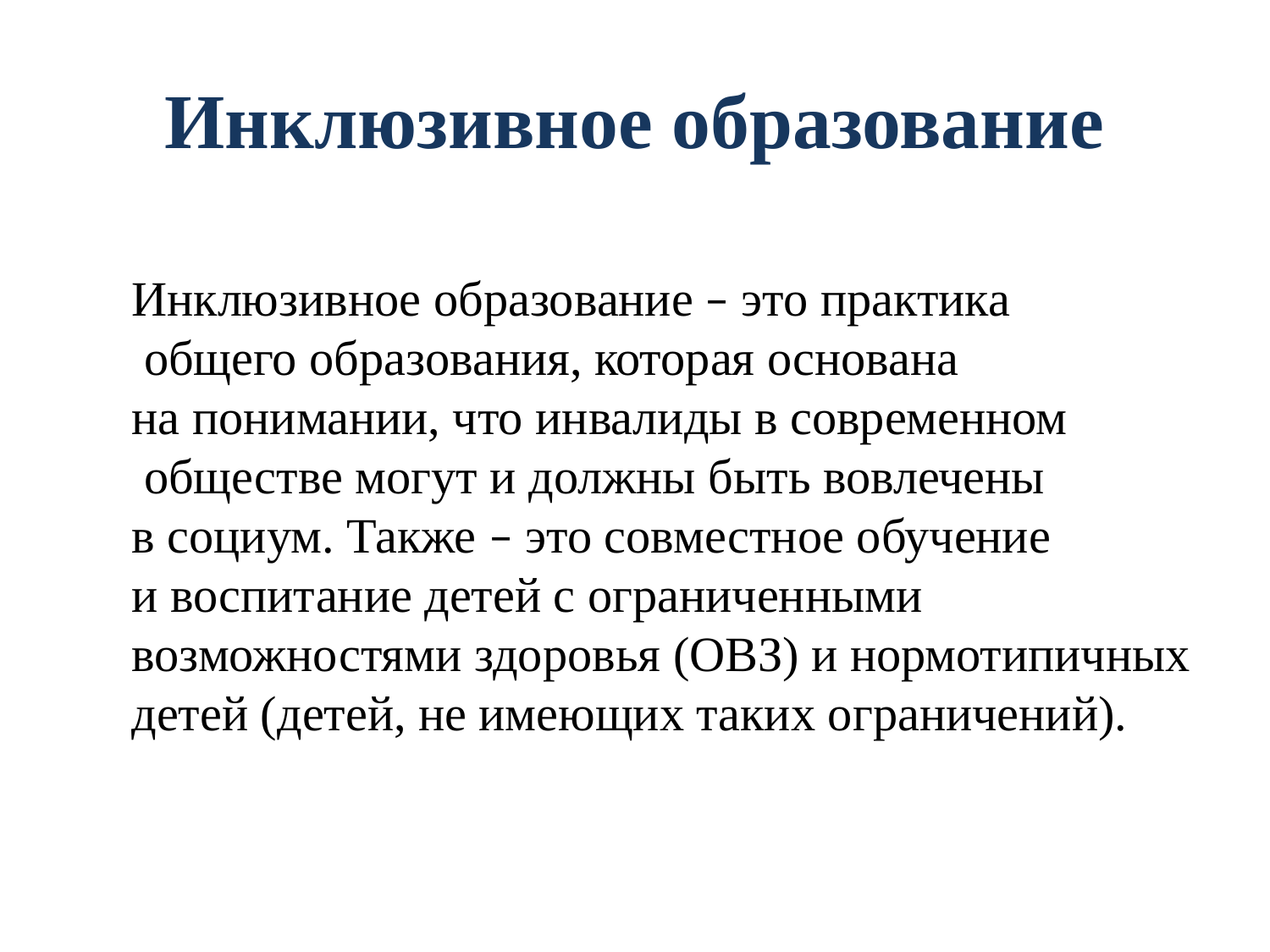

# Инклюзивное образование
Инклюзивное образование – это практика
 общего образования, которая основана
на понимании, что инвалиды в современном
 обществе могут и должны быть вовлечены
в социум. Также – это совместное обучение
и воспитание детей с ограниченными возможностями здоровья (ОВЗ) и нормотипичных детей (детей, не имеющих таких ограничений).